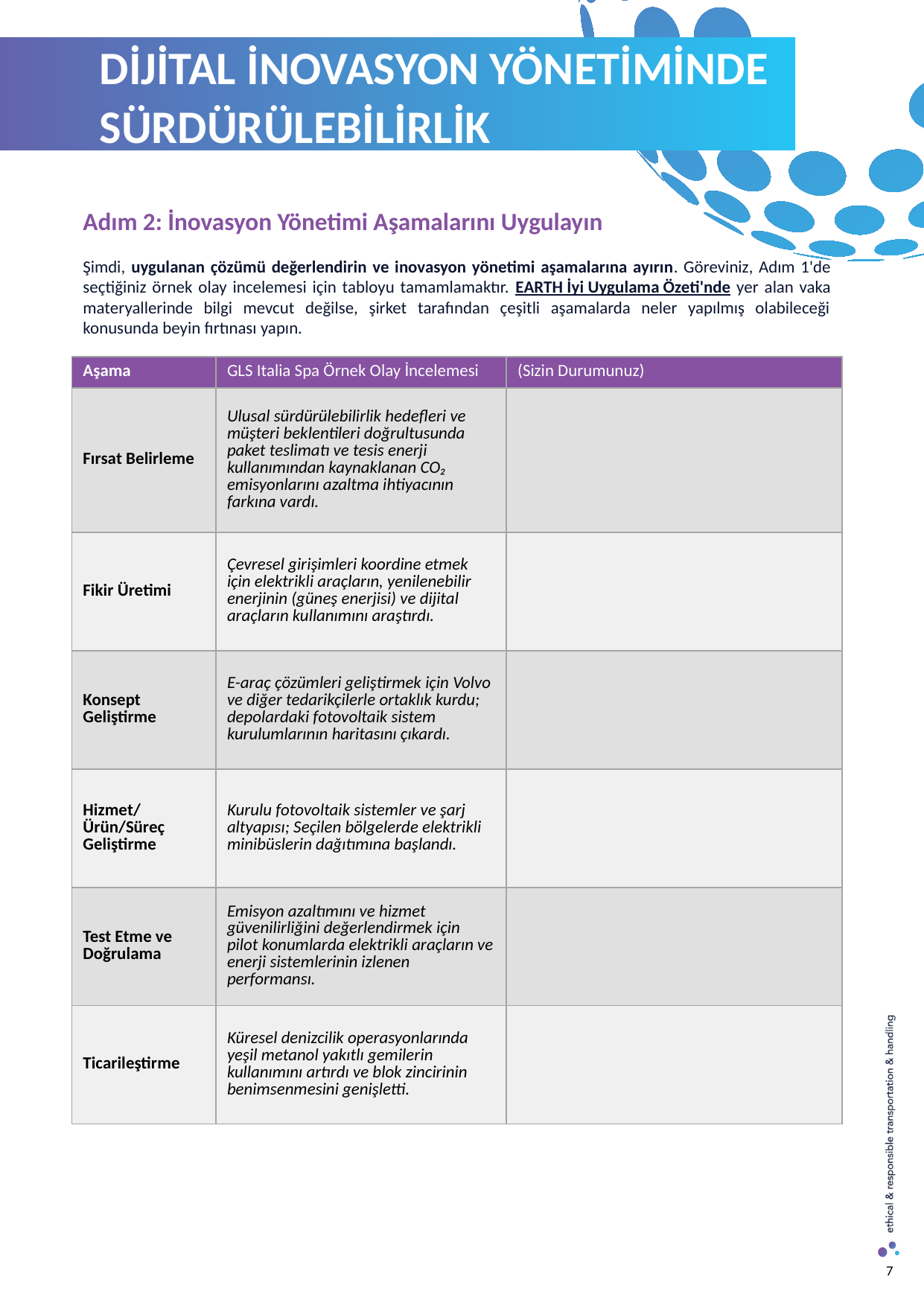

DİJİTAL İNOVASYON YÖNETİMİNDE SÜRDÜRÜLEBİLİRLİK
Adım 2: İnovasyon Yönetimi Aşamalarını Uygulayın

Şimdi, uygulanan çözümü değerlendirin ve inovasyon yönetimi aşamalarına ayırın. Göreviniz, Adım 1'de seçtiğiniz örnek olay incelemesi için tabloyu tamamlamaktır. EARTH İyi Uygulama Özeti'nde yer alan vaka materyallerinde bilgi mevcut değilse, şirket tarafından çeşitli aşamalarda neler yapılmış olabileceği konusunda beyin fırtınası yapın.

| Aşama | GLS Italia Spa Örnek Olay İncelemesi | (Sizin Durumunuz) |
| --- | --- | --- |
| Fırsat Belirleme | Ulusal sürdürülebilirlik hedefleri ve müşteri beklentileri doğrultusunda paket teslimatı ve tesis enerji kullanımından kaynaklanan CO₂ emisyonlarını azaltma ihtiyacının farkına vardı. |  |
| Fikir Üretimi | Çevresel girişimleri koordine etmek için elektrikli araçların, yenilenebilir enerjinin (güneş enerjisi) ve dijital araçların kullanımını araştırdı. |  |
| Konsept Geliştirme | E-araç çözümleri geliştirmek için Volvo ve diğer tedarikçilerle ortaklık kurdu; depolardaki fotovoltaik sistem kurulumlarının haritasını çıkardı. |  |
| Hizmet/ Ürün/Süreç Geliştirme | Kurulu fotovoltaik sistemler ve şarj altyapısı; Seçilen bölgelerde elektrikli minibüslerin dağıtımına başlandı. |  |
| Test Etme ve Doğrulama | Emisyon azaltımını ve hizmet güvenilirliğini değerlendirmek için pilot konumlarda elektrikli araçların ve enerji sistemlerinin izlenen performansı. |  |
| Ticarileştirme | Küresel denizcilik operasyonlarında yeşil metanol yakıtlı gemilerin kullanımını artırdı ve blok zincirinin benimsenmesini genişletti. |  |
7